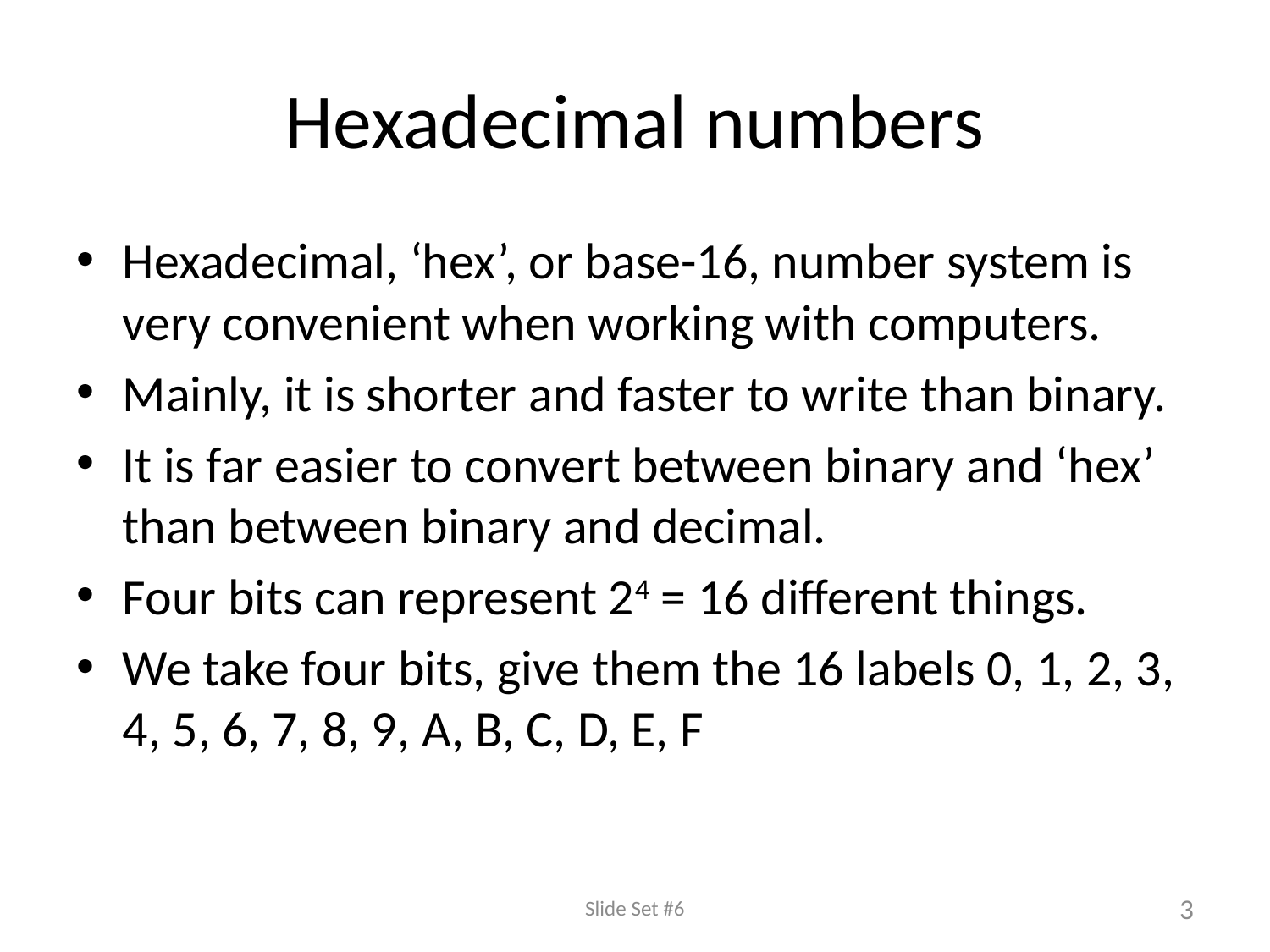

# Hexadecimal numbers
Hexadecimal, ‘hex’, or base-16, number system is very convenient when working with computers.
Mainly, it is shorter and faster to write than binary.
It is far easier to convert between binary and ‘hex’ than between binary and decimal.
Four bits can represent 24 = 16 different things.
We take four bits, give them the 16 labels 0, 1, 2, 3, 4, 5, 6, 7, 8, 9, A, B, C, D, E, F
Slide Set #6
3